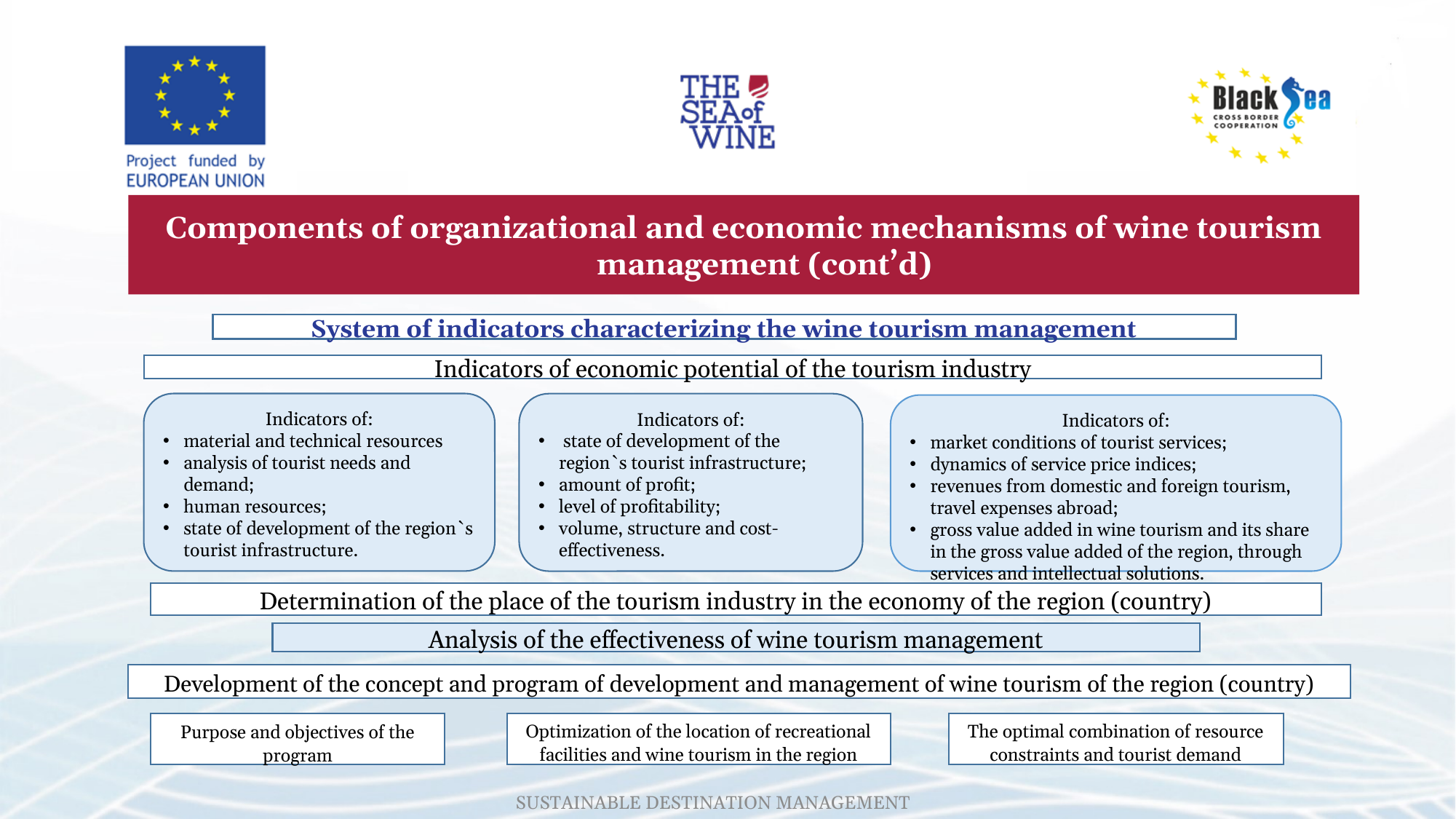

Components of organizational and economic mechanisms of wine tourism management (cont’d)
System of indicators characterizing the wine tourism management
Indicators of economic potential of the tourism industry
Indicators of:
material and technical resources
analysis of tourist needs and demand;
human resources;
state of development of the region`s tourist infrastructure.
Indicators of:
 state of development of the region`s tourist infrastructure;
amount of profit;
level of profitability;
volume, structure and cost-effectiveness.

Indicators of:
market conditions of tourist services;
dynamics of service price indices;
revenues from domestic and foreign tourism, travel expenses abroad;
gross value added in wine tourism and its share in the gross value added of the region, through services and intellectual solutions.

Determination of the place of the tourism industry in the economy of the region (country)
Analysis of the effectiveness of wine tourism management
Development of the concept and program of development and management of wine tourism of the region (country)
Optimization of the location of recreational facilities and wine tourism in the region
The optimal combination of resource constraints and tourist demand
Purpose and objectives of the program
SUSTAINABLE DESTINATION MANAGEMENT